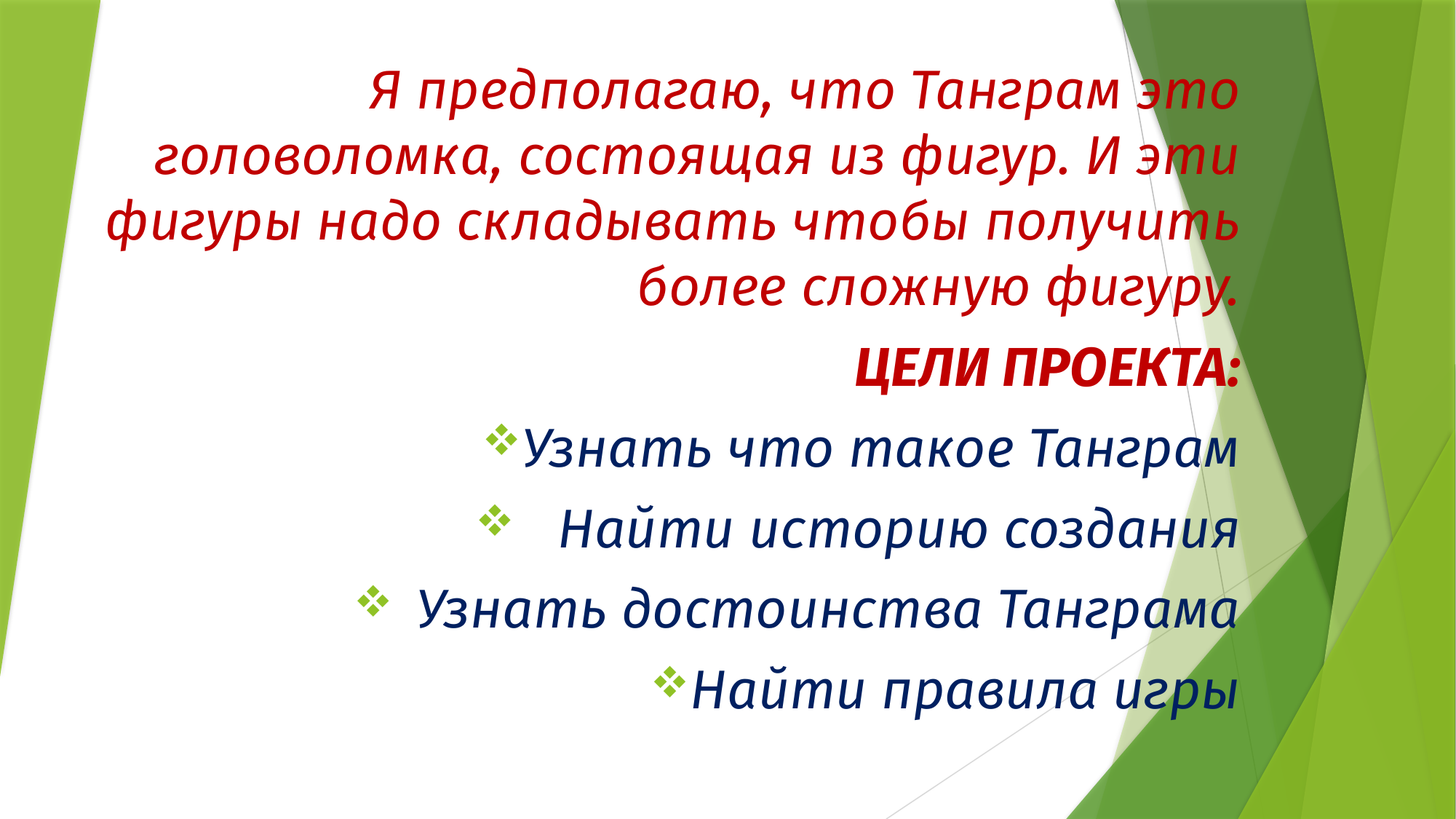

Я предполагаю, что Танграм это головоломка, состоящая из фигур. И эти фигуры надо складывать чтобы получить более сложную фигуру.
ЦЕЛИ ПРОЕКТА:
Узнать что такое Танграм
   Найти историю создания
Узнать достоинства Танграма
Найти правила игры